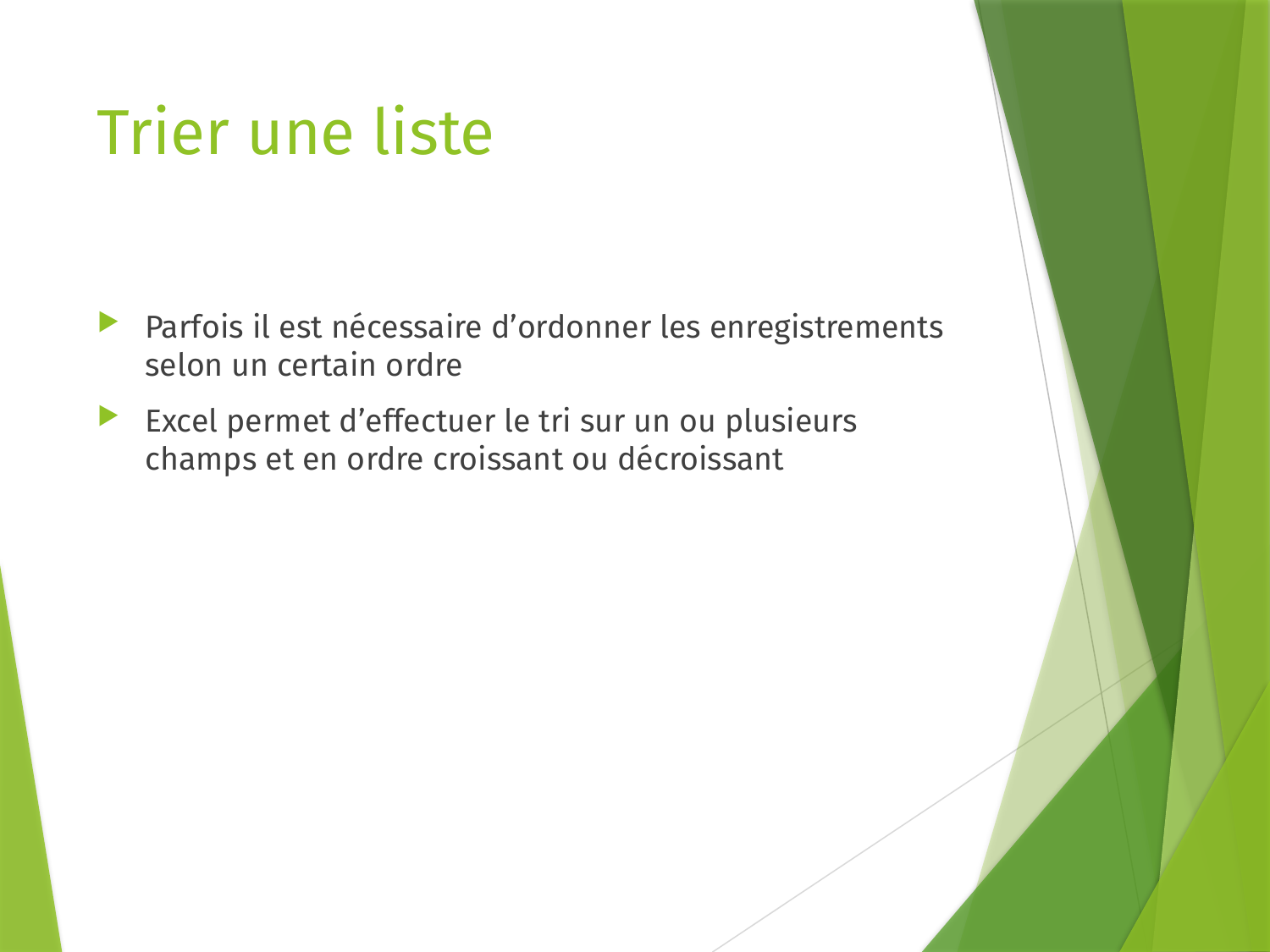

# Trier une liste
Parfois il est nécessaire d’ordonner les enregistrements selon un certain ordre
Excel permet d’effectuer le tri sur un ou plusieurs champs et en ordre croissant ou décroissant